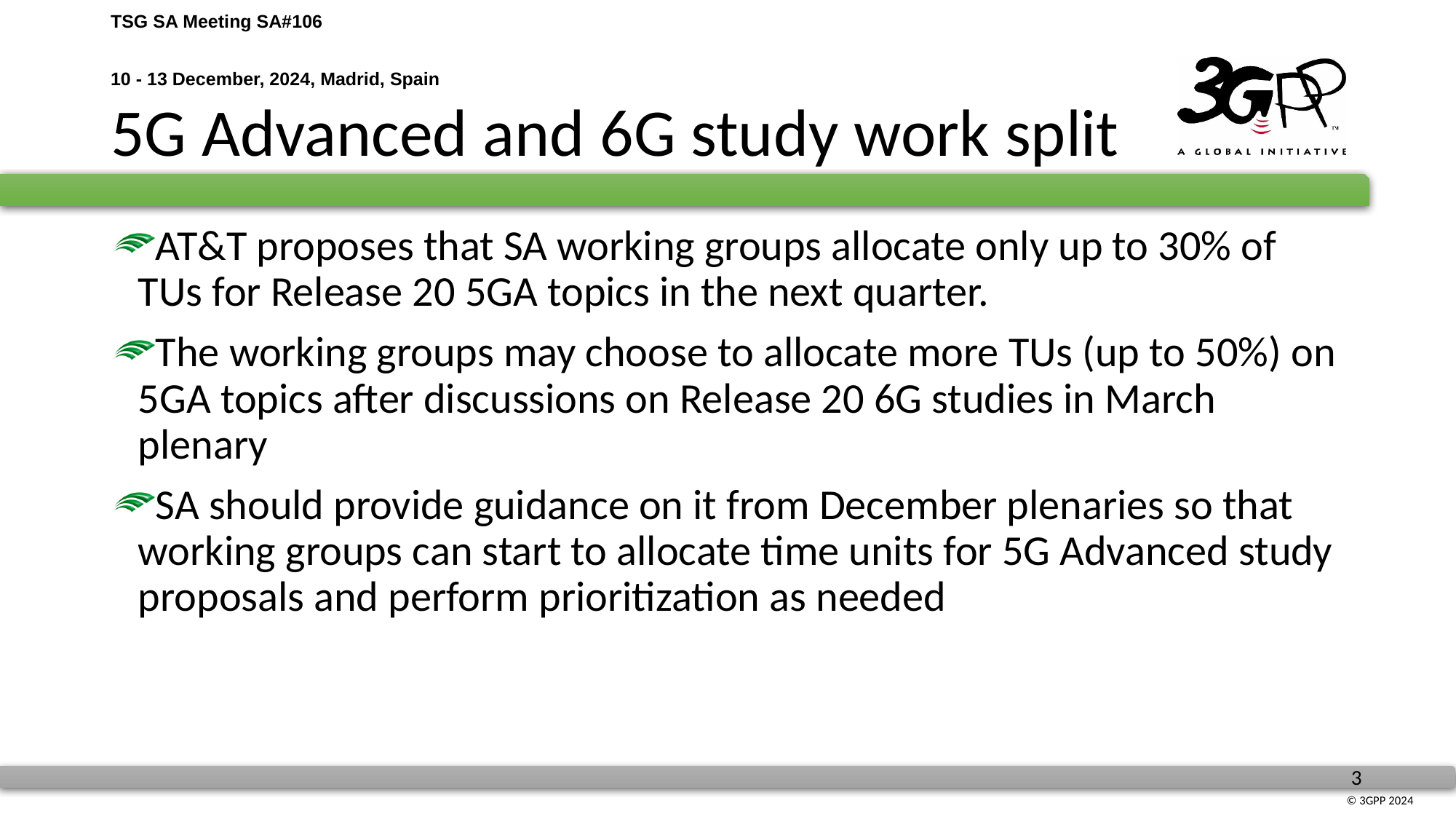

# 5G Advanced and 6G study work split
AT&T proposes that SA working groups allocate only up to 30% of TUs for Release 20 5GA topics in the next quarter.
The working groups may choose to allocate more TUs (up to 50%) on 5GA topics after discussions on Release 20 6G studies in March plenary
SA should provide guidance on it from December plenaries so that working groups can start to allocate time units for 5G Advanced study proposals and perform prioritization as needed